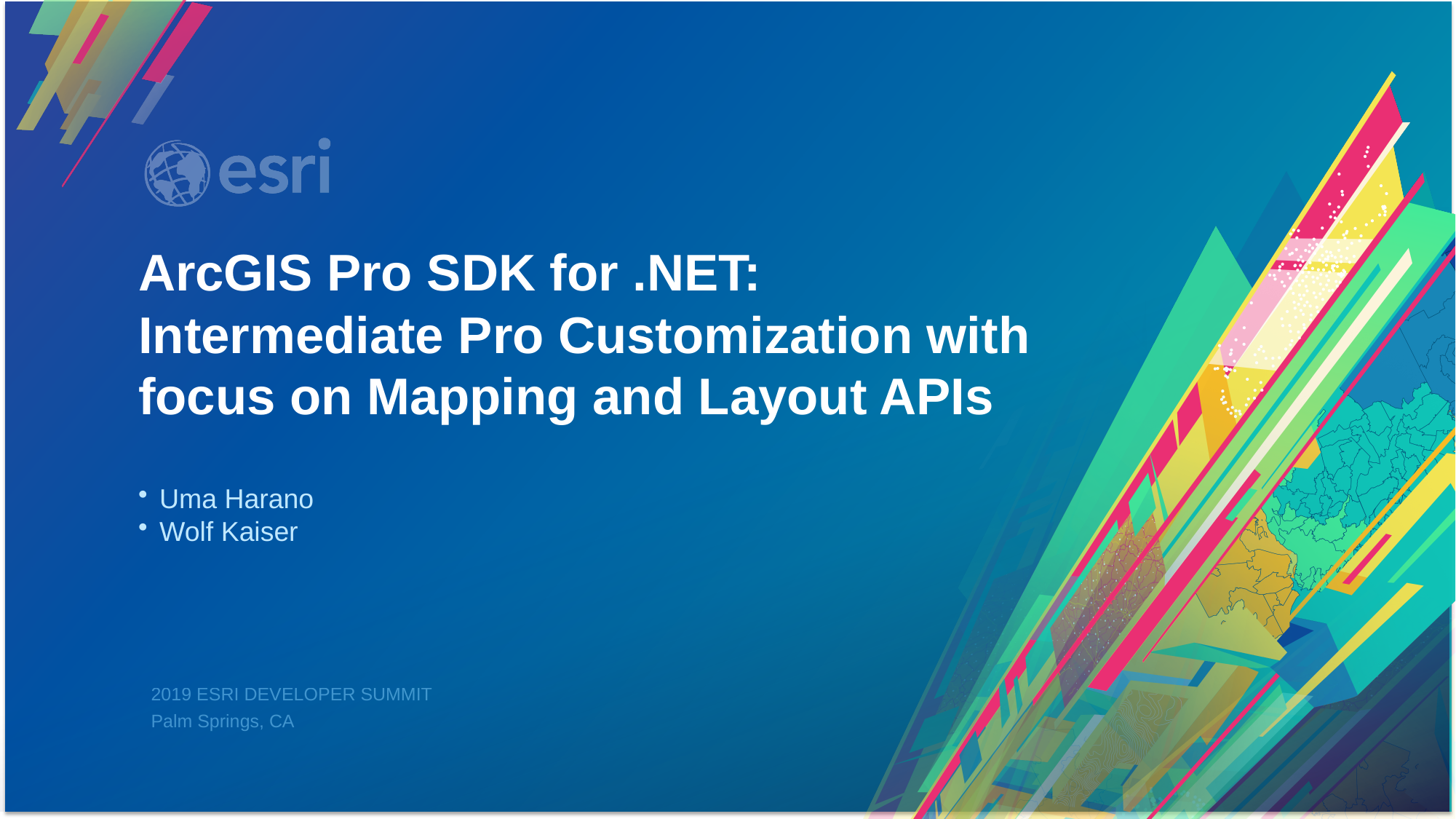

# ArcGIS Pro SDK for .NET: Intermediate Pro Customization with focus on Mapping and Layout APIs
Uma Harano
Wolf Kaiser